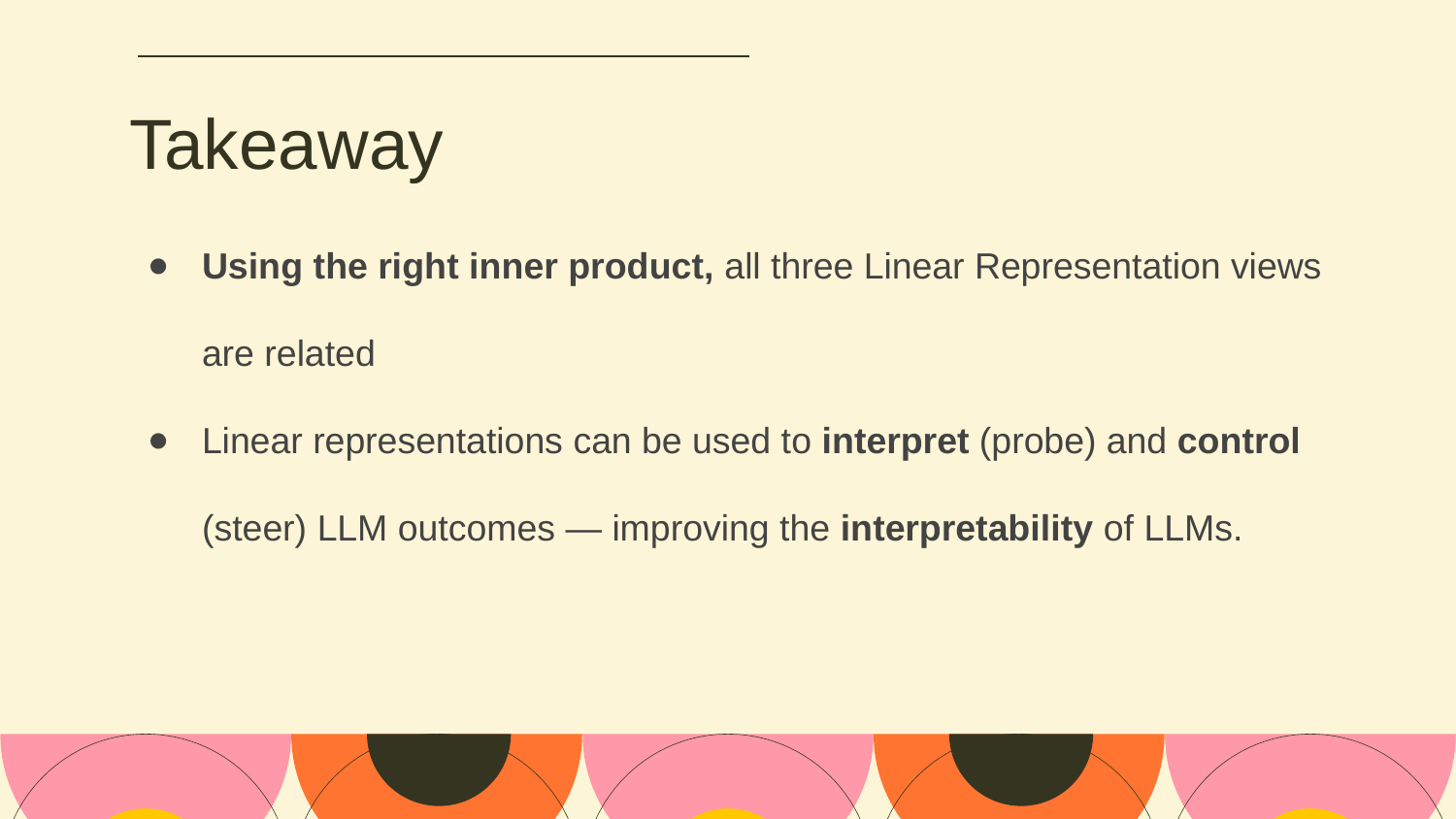

# Takeaway
Using the right inner product, all three Linear Representation views are related
Linear representations can be used to interpret (probe) and control (steer) LLM outcomes — improving the interpretability of LLMs.